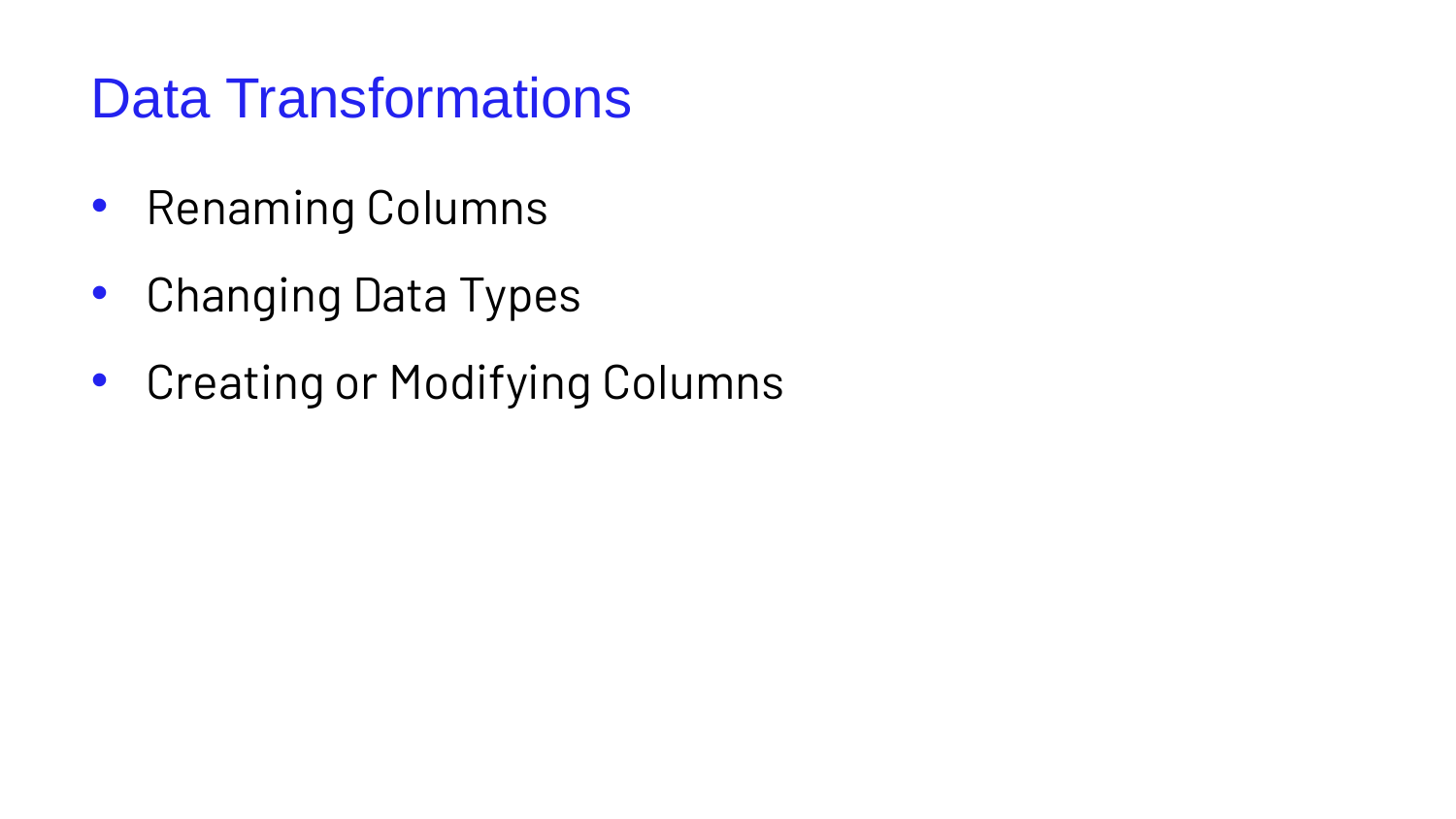

Data Transformations
Renaming Columns
Changing Data Types
Creating or Modifying Columns